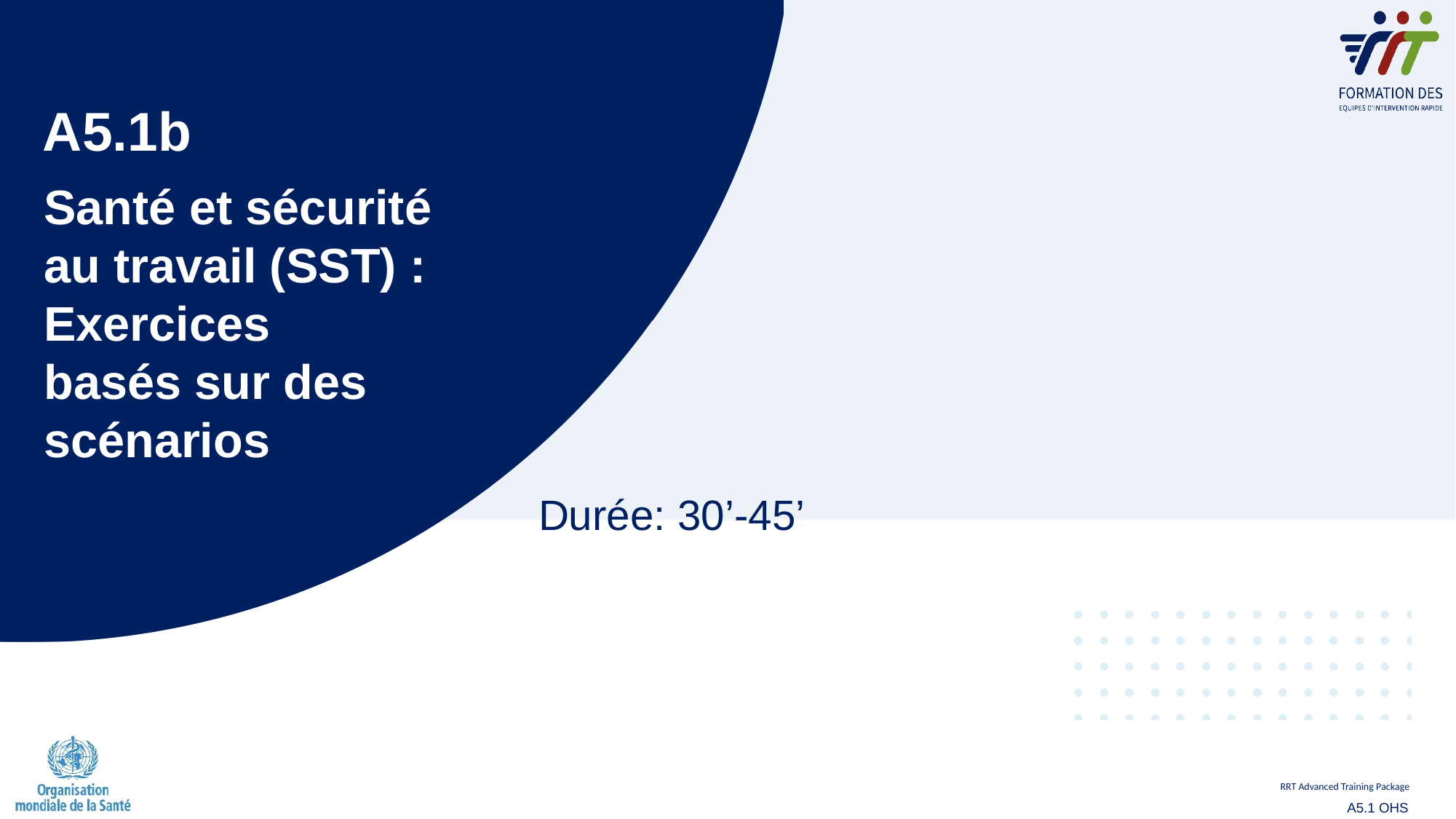

A5.1b
Santé et sécurité au travail (SST) : Exercices 	basés sur des scénarios
Durée: 30’-45’